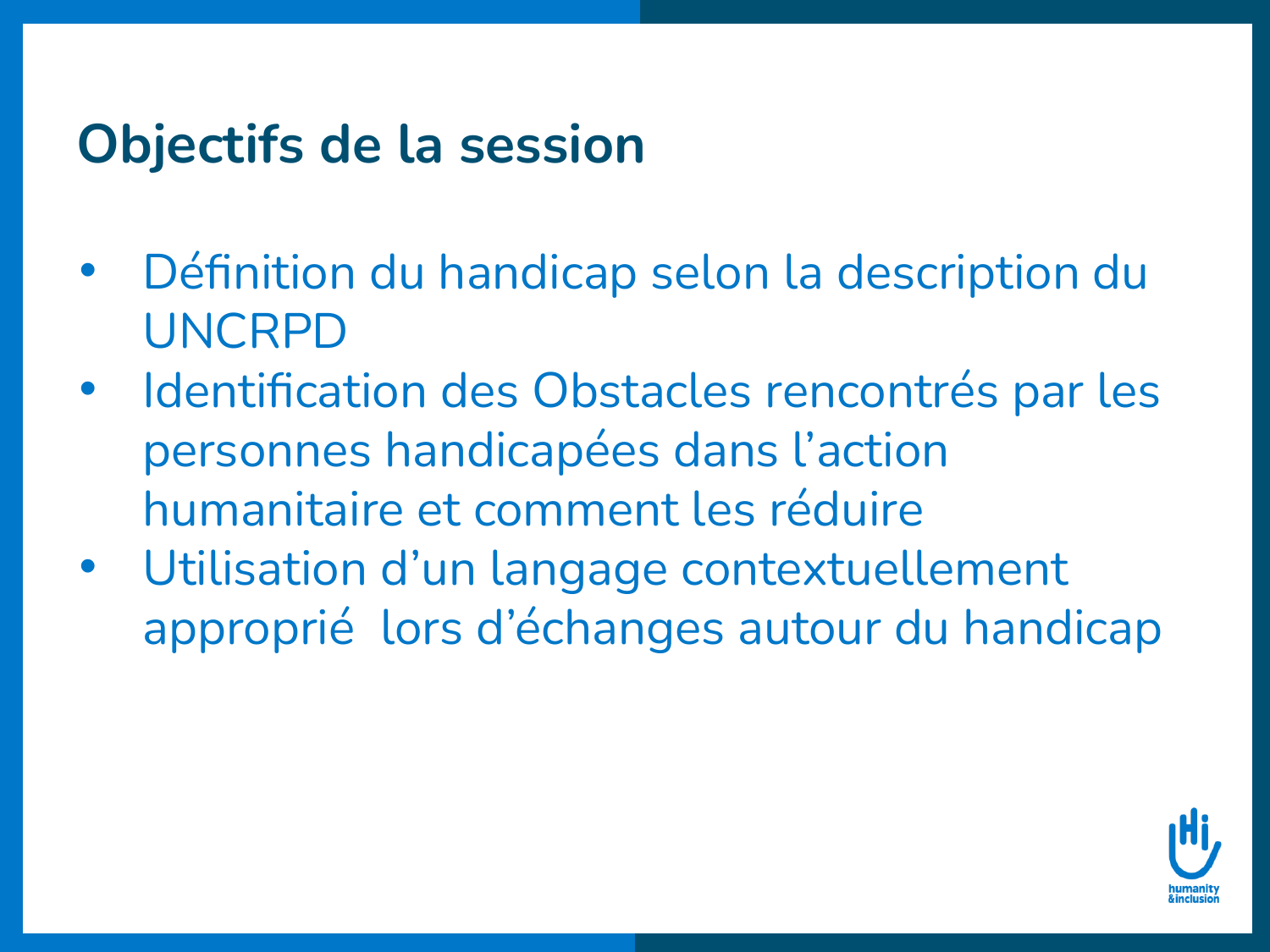

# Objectifs de la session
Définition du handicap selon la description du UNCRPD
Identification des Obstacles rencontrés par les personnes handicapées dans l’action humanitaire et comment les réduire
Utilisation d’un langage contextuellement approprié  lors d’échanges autour du handicap